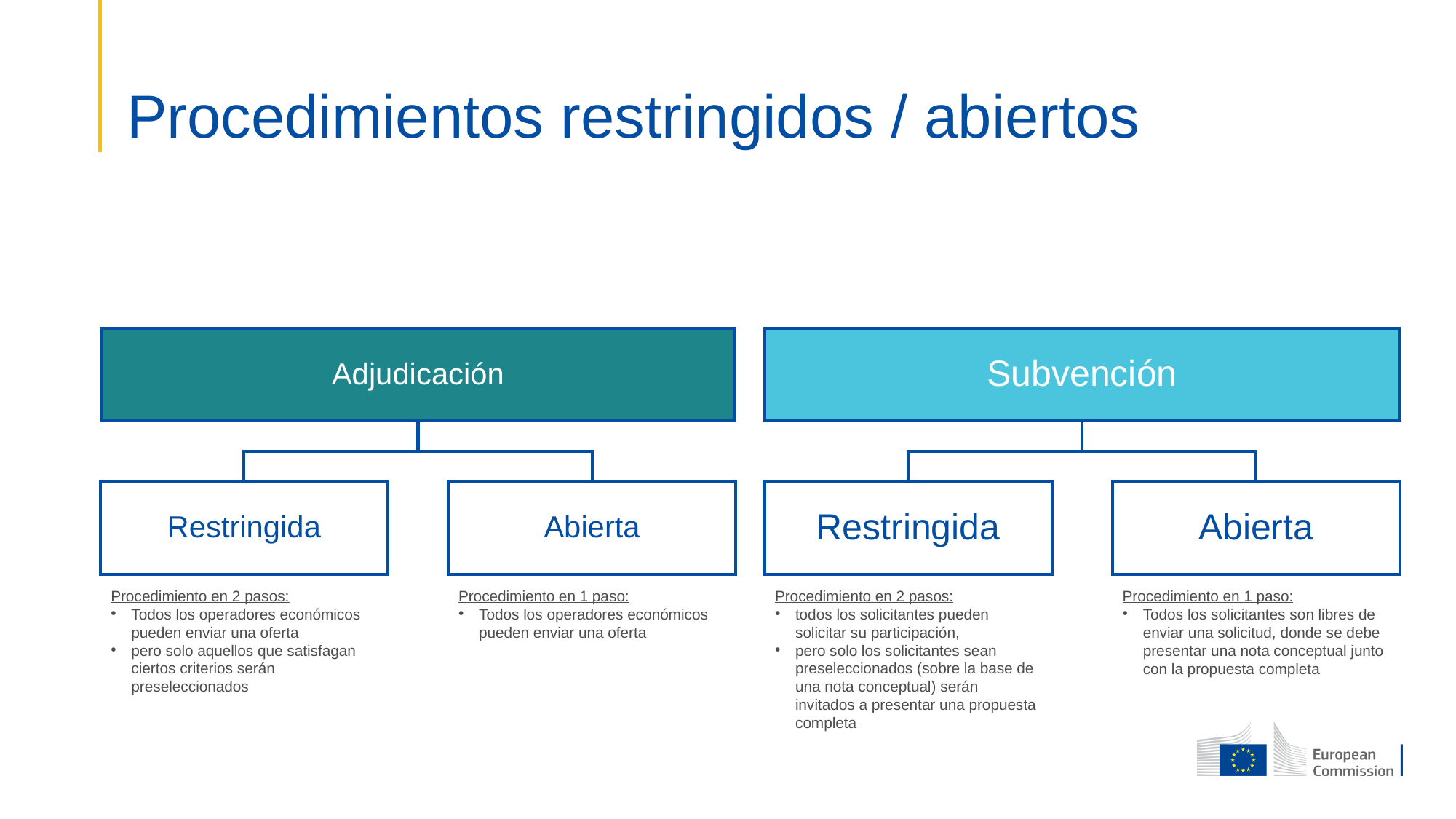

# Procedimientos restringidos / abiertos
Adjudicación
Restringida
Abierta
Subvención
Restringida
Abierta
Procedimiento en 2 pasos:
todos los solicitantes pueden solicitar su participación,
pero solo los solicitantes sean preseleccionados (sobre la base de una nota conceptual) serán invitados a presentar una propuesta completa
Procedimiento en 2 pasos:
Todos los operadores económicos pueden enviar una oferta
pero solo aquellos que satisfagan ciertos criterios serán preseleccionados
Procedimiento en 1 paso:
Todos los operadores económicos pueden enviar una oferta
Procedimiento en 1 paso:
Todos los solicitantes son libres de enviar una solicitud, donde se debe presentar una nota conceptual junto con la propuesta completa